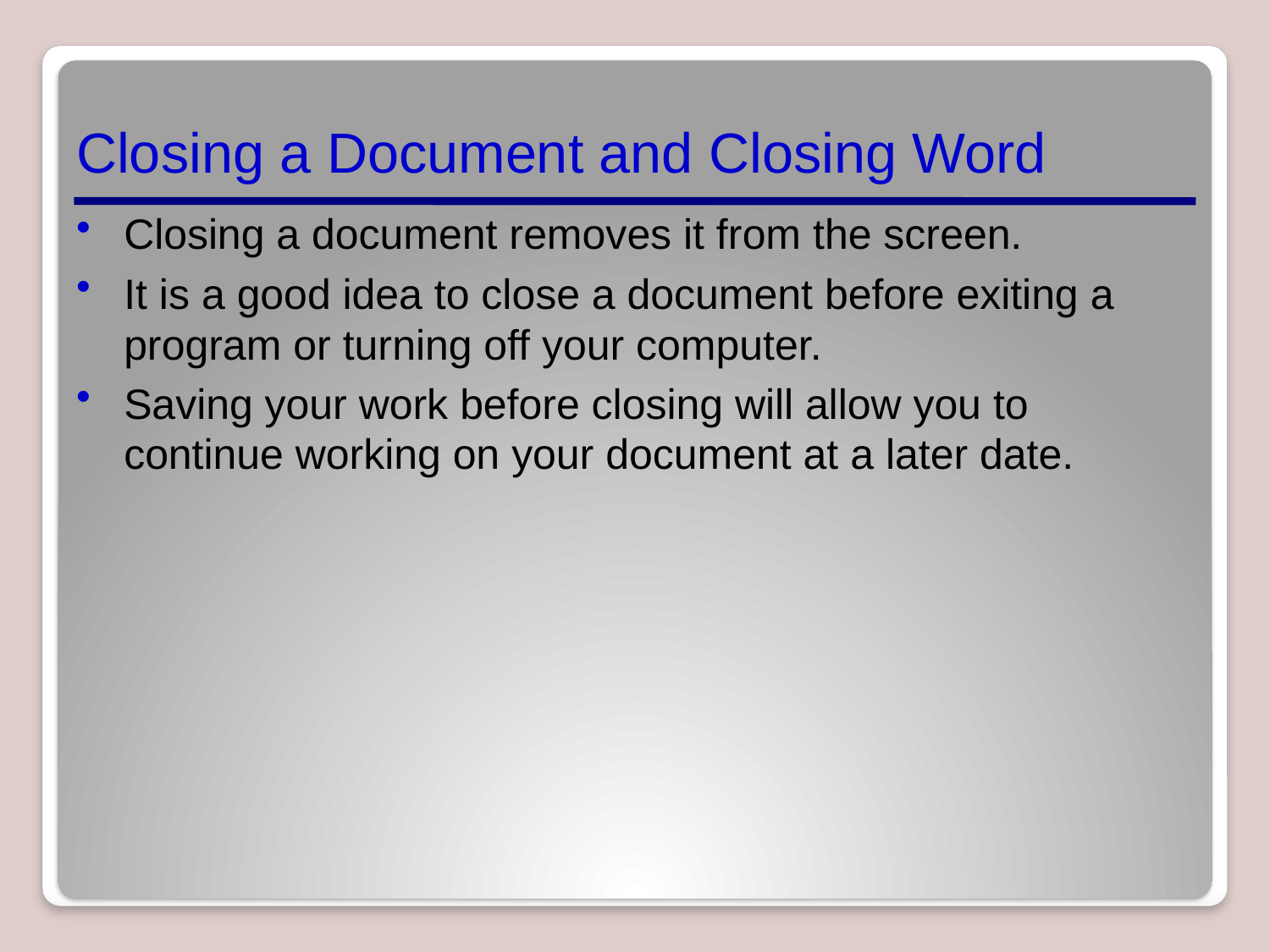

# Closing a Document and Closing Word
Closing a document removes it from the screen.
It is a good idea to close a document before exiting a program or turning off your computer.
Saving your work before closing will allow you to continue working on your document at a later date.